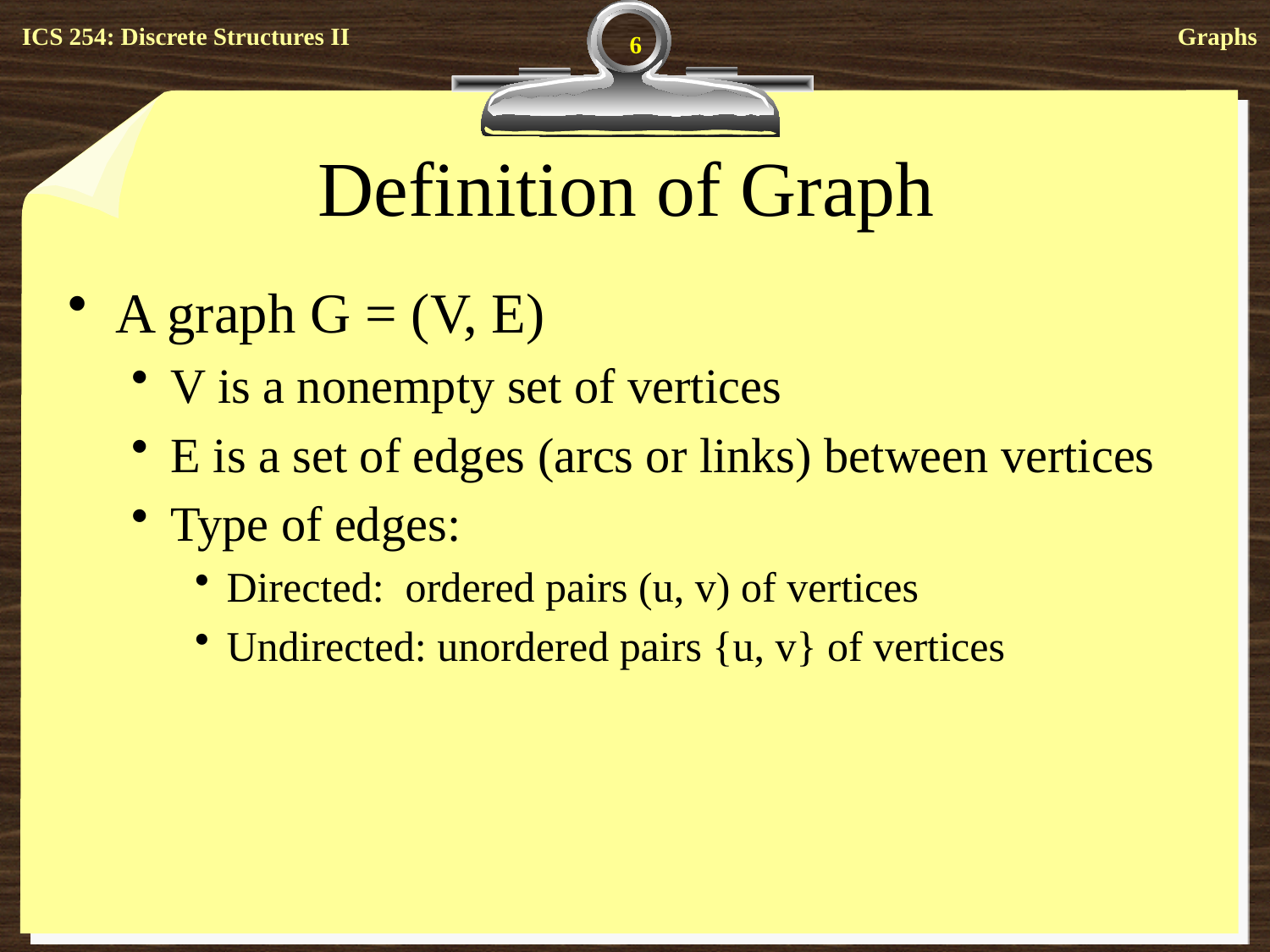

6
# Definition of Graph
A graph G = (V, E)
V is a nonempty set of vertices
E is a set of edges (arcs or links) between vertices
Type of edges:
Directed:  ordered pairs (u, v) of vertices
Undirected: unordered pairs {u, v} of vertices